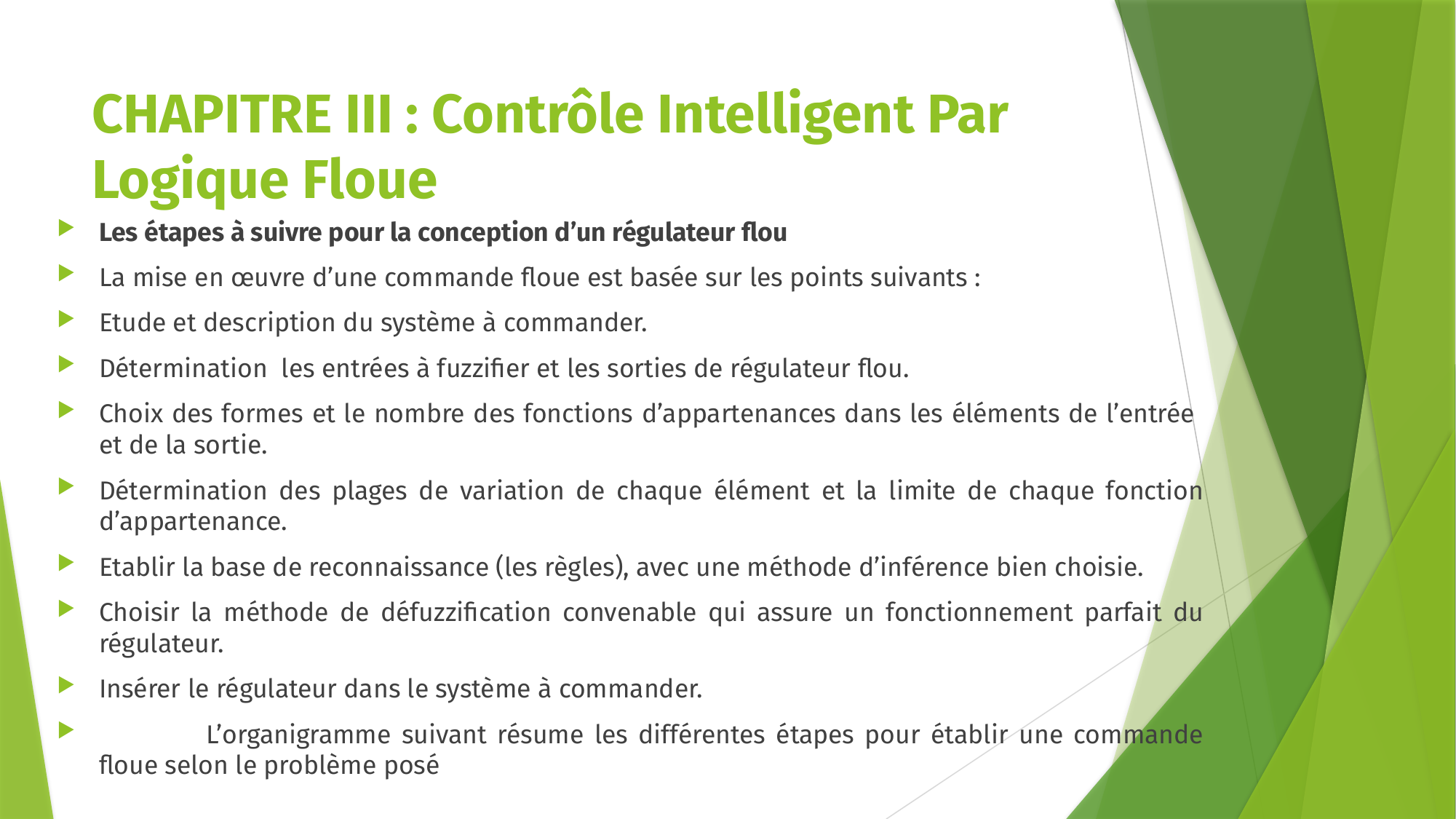

# CHAPITRE III : Contrôle Intelligent Par Logique Floue
Les étapes à suivre pour la conception d’un régulateur flou
La mise en œuvre d’une commande floue est basée sur les points suivants :
Etude et description du système à commander.
Détermination  les entrées à fuzzifier et les sorties de régulateur flou.
Choix des formes et le nombre des fonctions d’appartenances dans les éléments de l’entrée  et de la sortie.
Détermination des plages de variation de chaque élément et la limite de chaque fonction d’appartenance.
Etablir la base de reconnaissance (les règles), avec une méthode d’inférence bien choisie.
Choisir la méthode de défuzzification convenable qui assure un fonctionnement parfait du régulateur.
Insérer le régulateur dans le système à commander.
 	L’organigramme suivant résume les différentes étapes pour établir une commande floue selon le problème posé